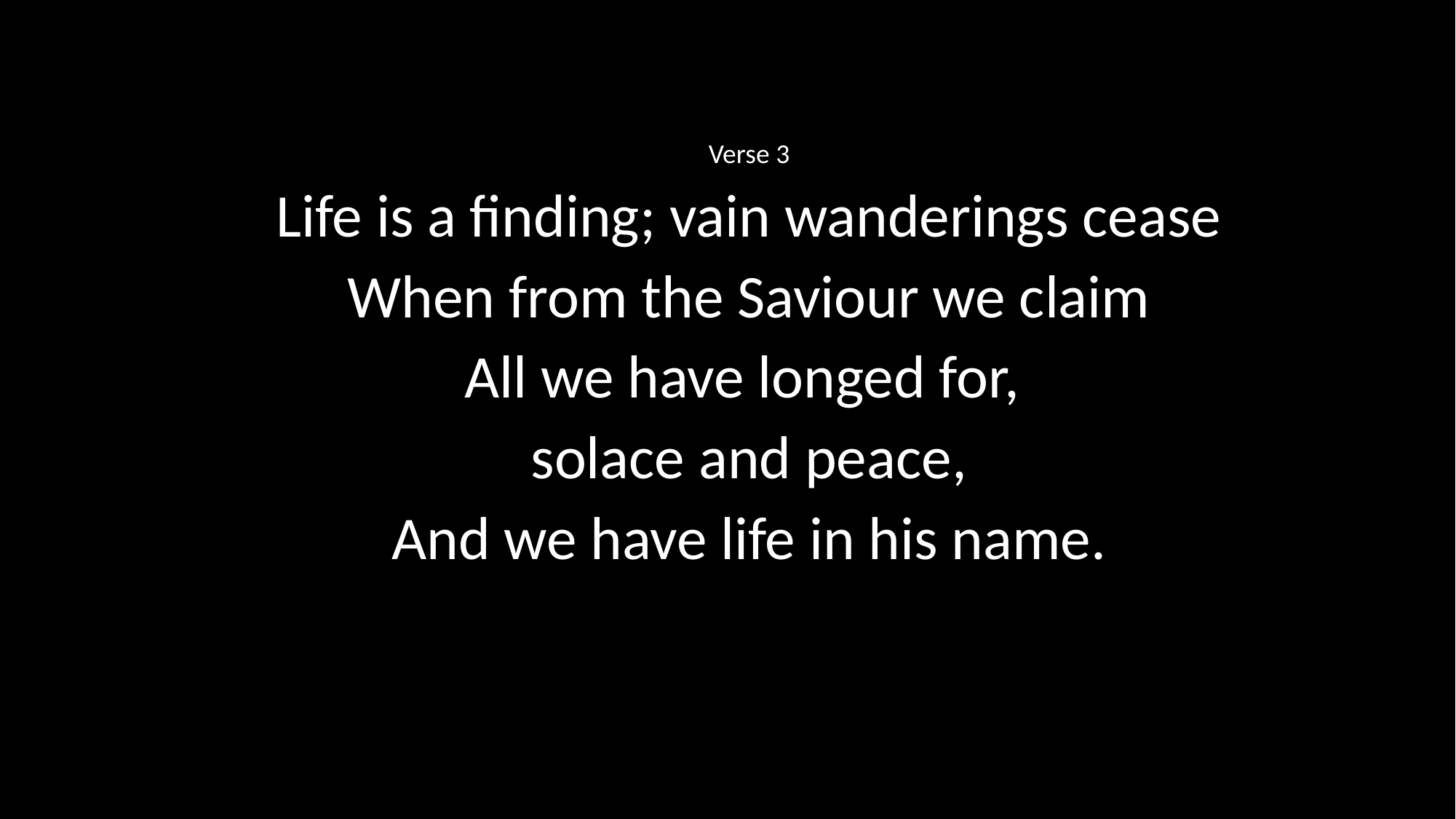

Verse 3
Life is a finding; vain wanderings cease
When from the Saviour we claim
All we have longed for,
solace and peace,
And we have life in his name.